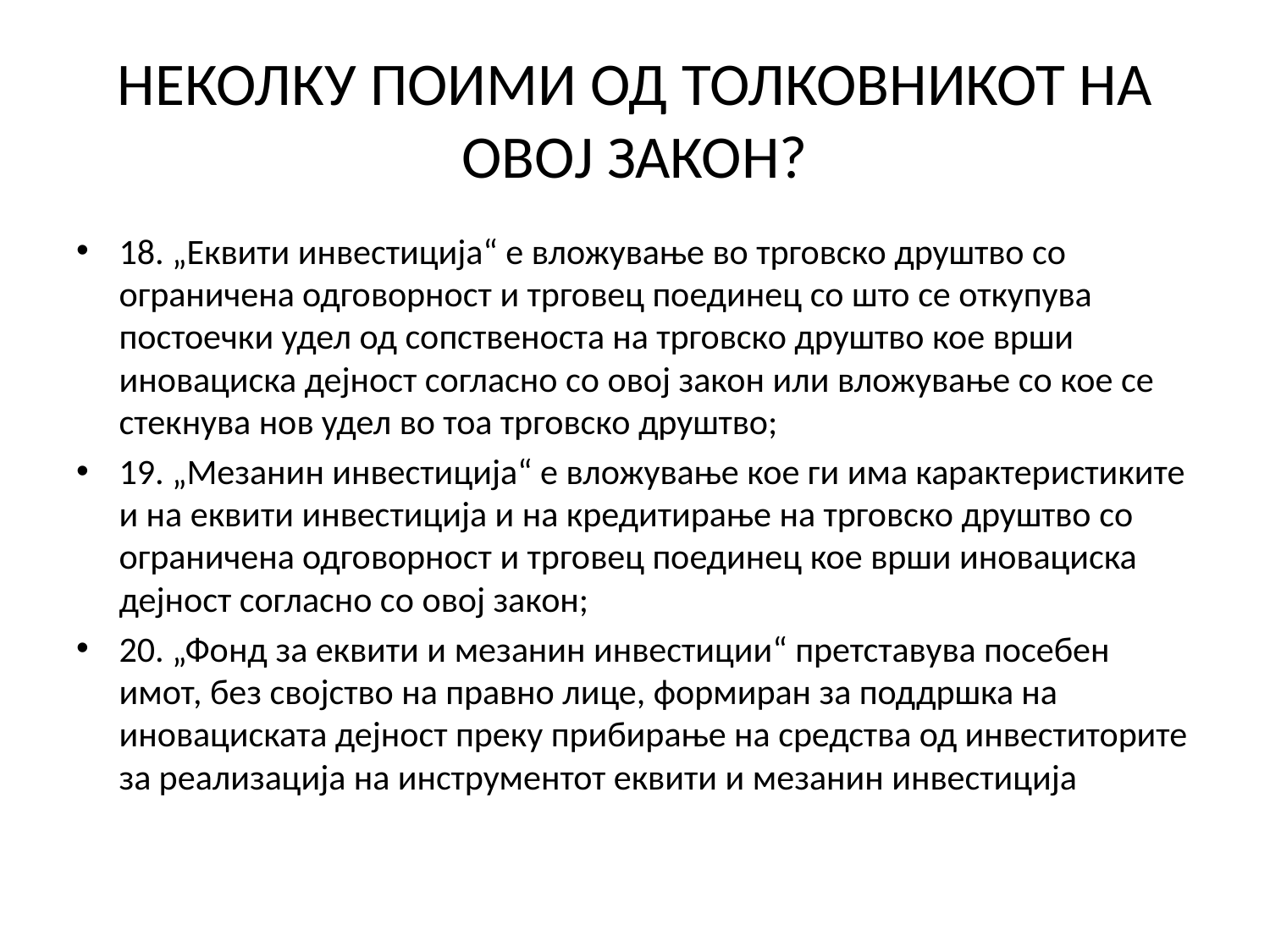

# НЕКОЛКУ ПОИМИ ОД ТОЛКОВНИКОТ НА ОВОЈ ЗАКОН?
18. „Еквити инвестиција“ е вложување во трговско друштво со ограничена одговорност и трговец поединец со што се откупува постоечки удел од сопственоста на трговско друштво кое врши иновациска дејност согласно со овој закон или вложување со кое се стекнува нов удел во тоа трговско друштво;
19. „Мезанин инвестиција“ е вложување кое ги има карактеристиките и на еквити инвестиција и на кредитирање на трговско друштво со ограничена одговорност и трговец поединец кое врши иновациска дејност согласно со овој закон;
20. „Фонд за еквити и мезанин инвестиции“ претставува посебен имот, без својство на правно лице, формиран за поддршка на иновациската дејност преку прибирање на средства од инвеститорите за реализација на инструментот еквити и мезанин инвестиција